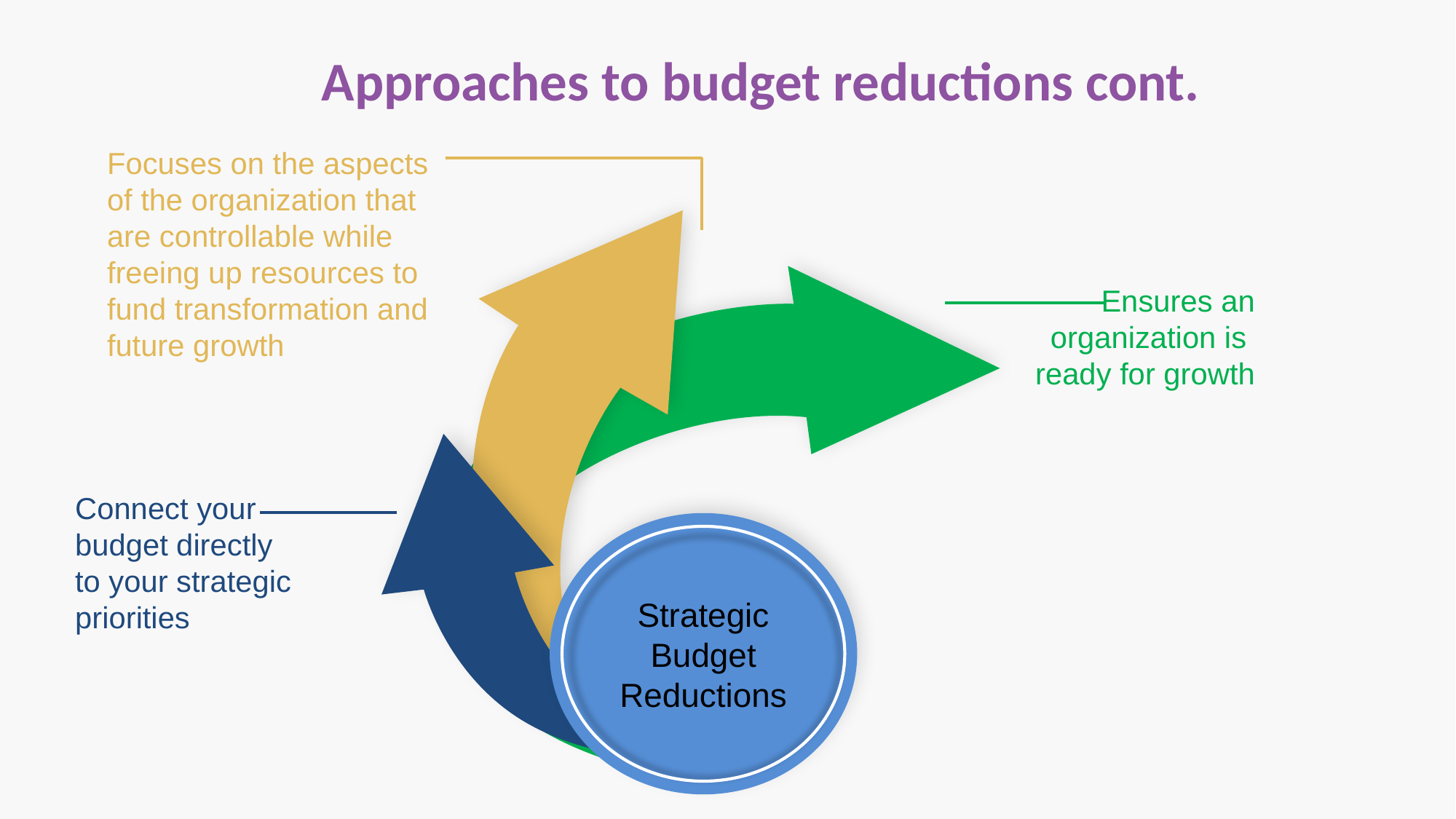

# Approaches to budget reductions cont.
Focuses on the aspects of the organization that are controllable while freeing up resources to fund transformation and future growth

Ensures an organization is
ready for growth

Connect your budget directly
to your strategic priorities

Strategic Budget Reductions